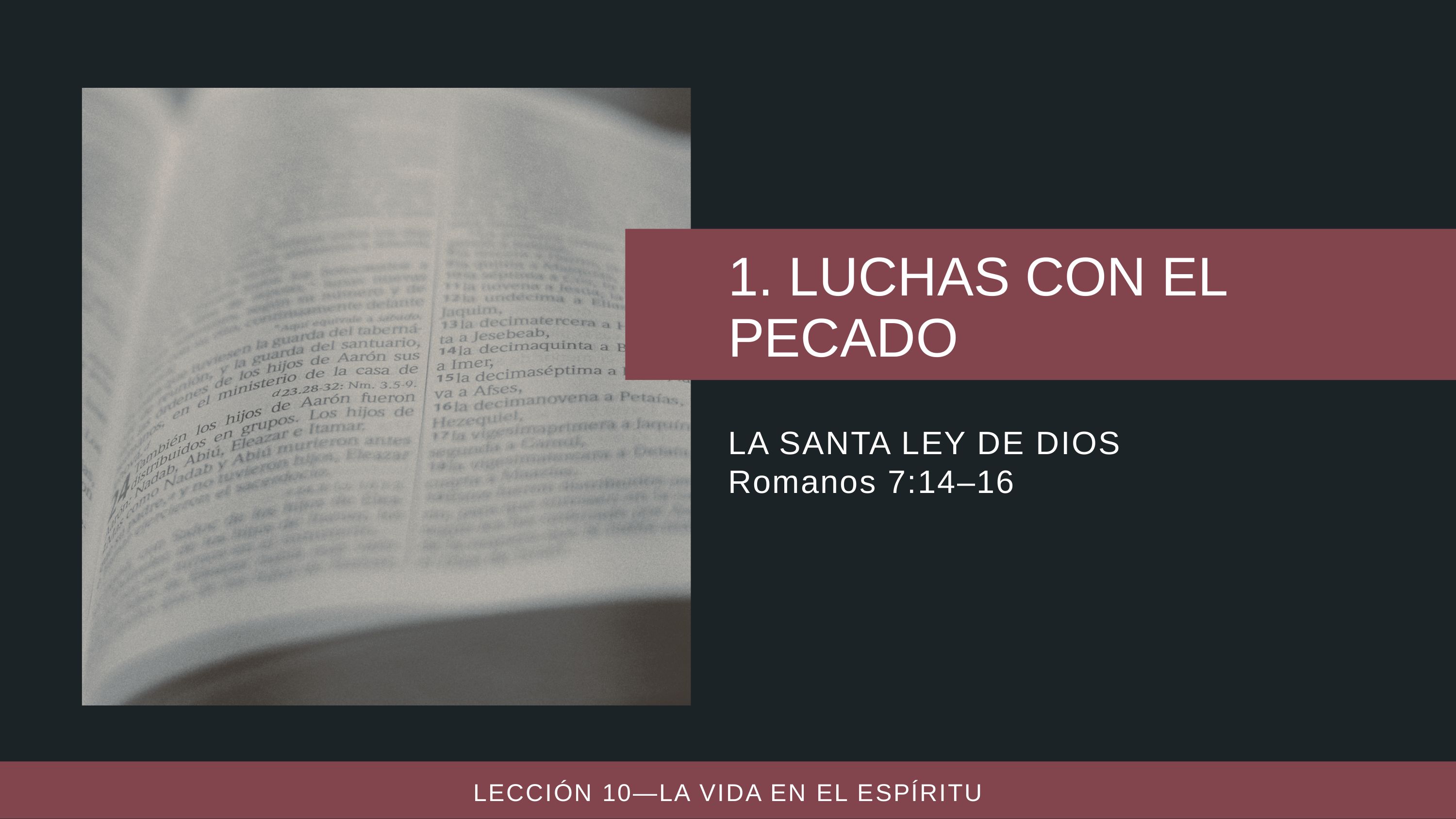

LA SANTA LEY DE DIOS
Romanos 7:14–16